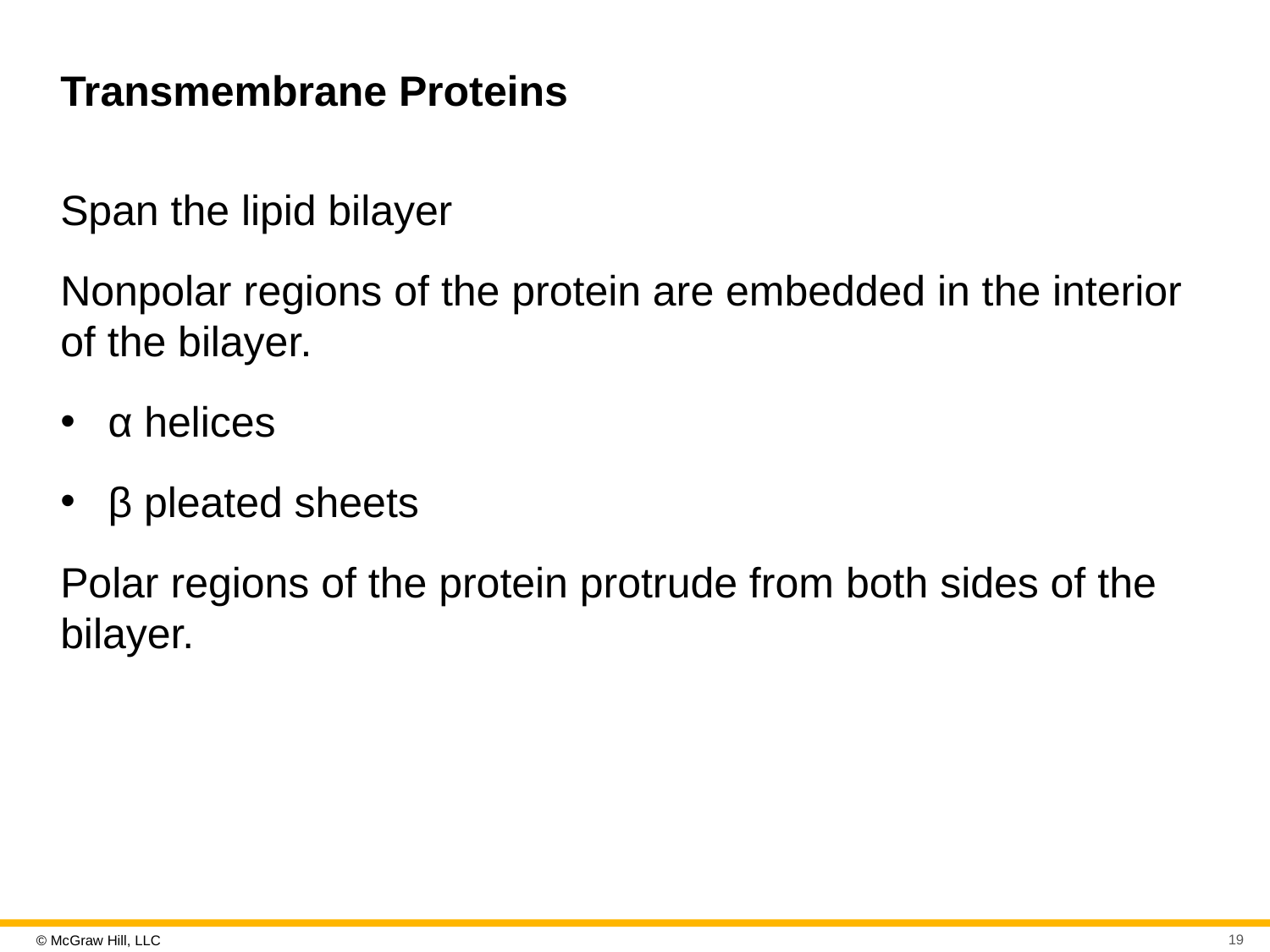

# Transmembrane Proteins
Span the lipid bilayer
Nonpolar regions of the protein are embedded in the interior of the bilayer.
α helices
β pleated sheets
Polar regions of the protein protrude from both sides of the bilayer.
19